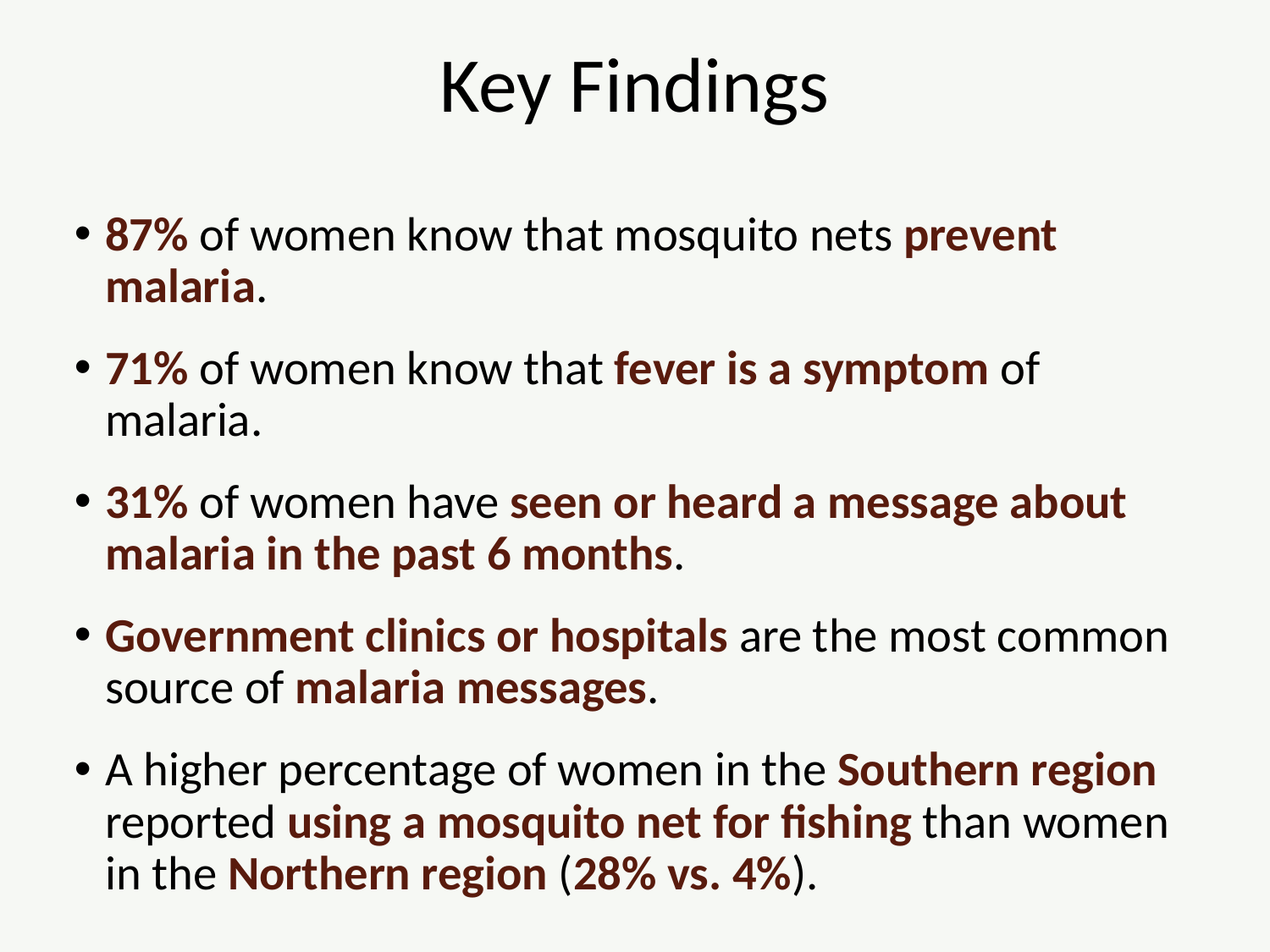

# Key Findings
87% of women know that mosquito nets prevent malaria.
71% of women know that fever is a symptom of malaria.
31% of women have seen or heard a message about malaria in the past 6 months.
Government clinics or hospitals are the most common source of malaria messages.
A higher percentage of women in the Southern region reported using a mosquito net for fishing than women in the Northern region (28% vs. 4%).